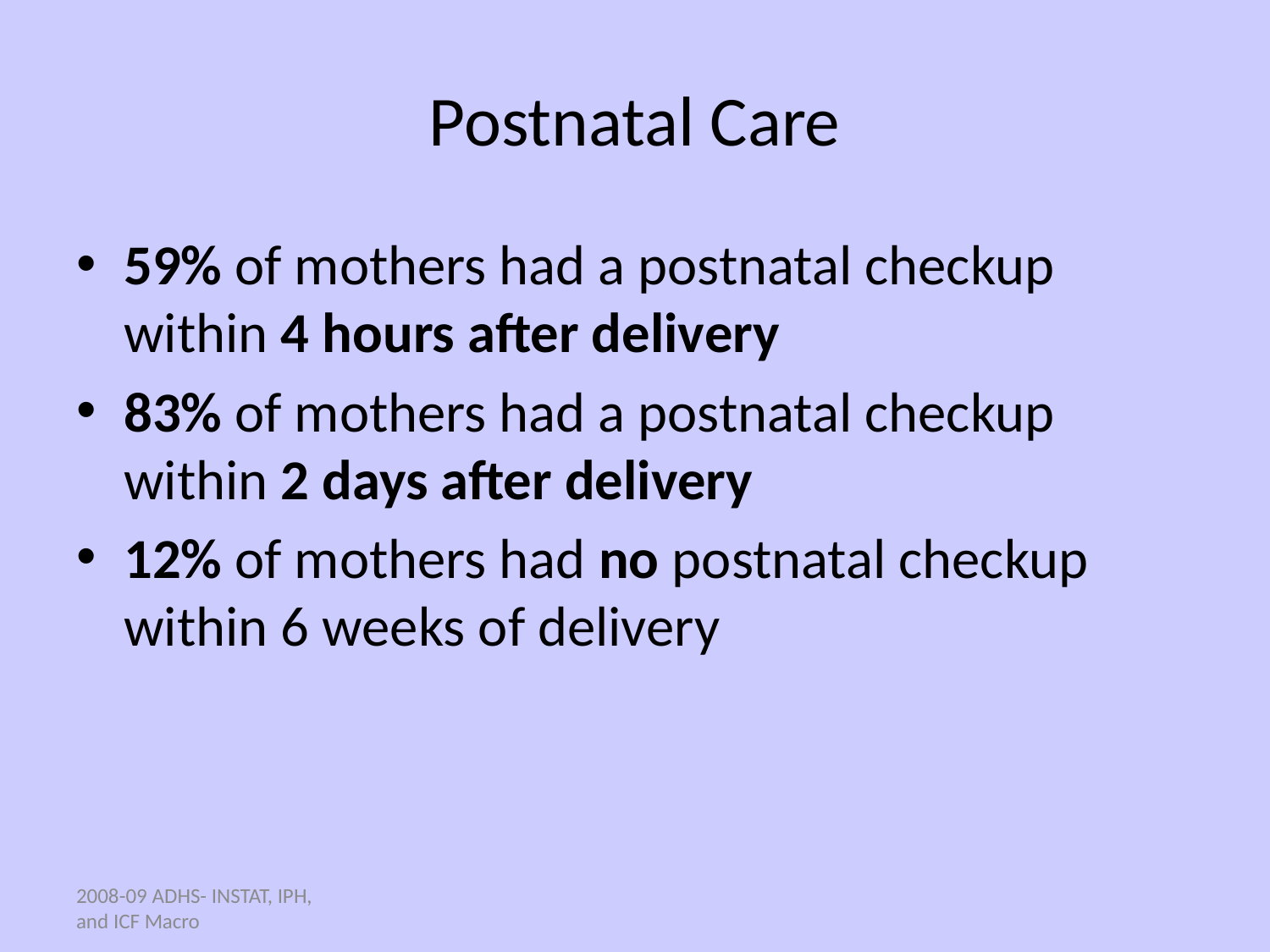

# Postnatal Care
59% of mothers had a postnatal checkup within 4 hours after delivery
83% of mothers had a postnatal checkup within 2 days after delivery
12% of mothers had no postnatal checkup within 6 weeks of delivery
2008-09 ADHS- INSTAT, IPH, and ICF Macro